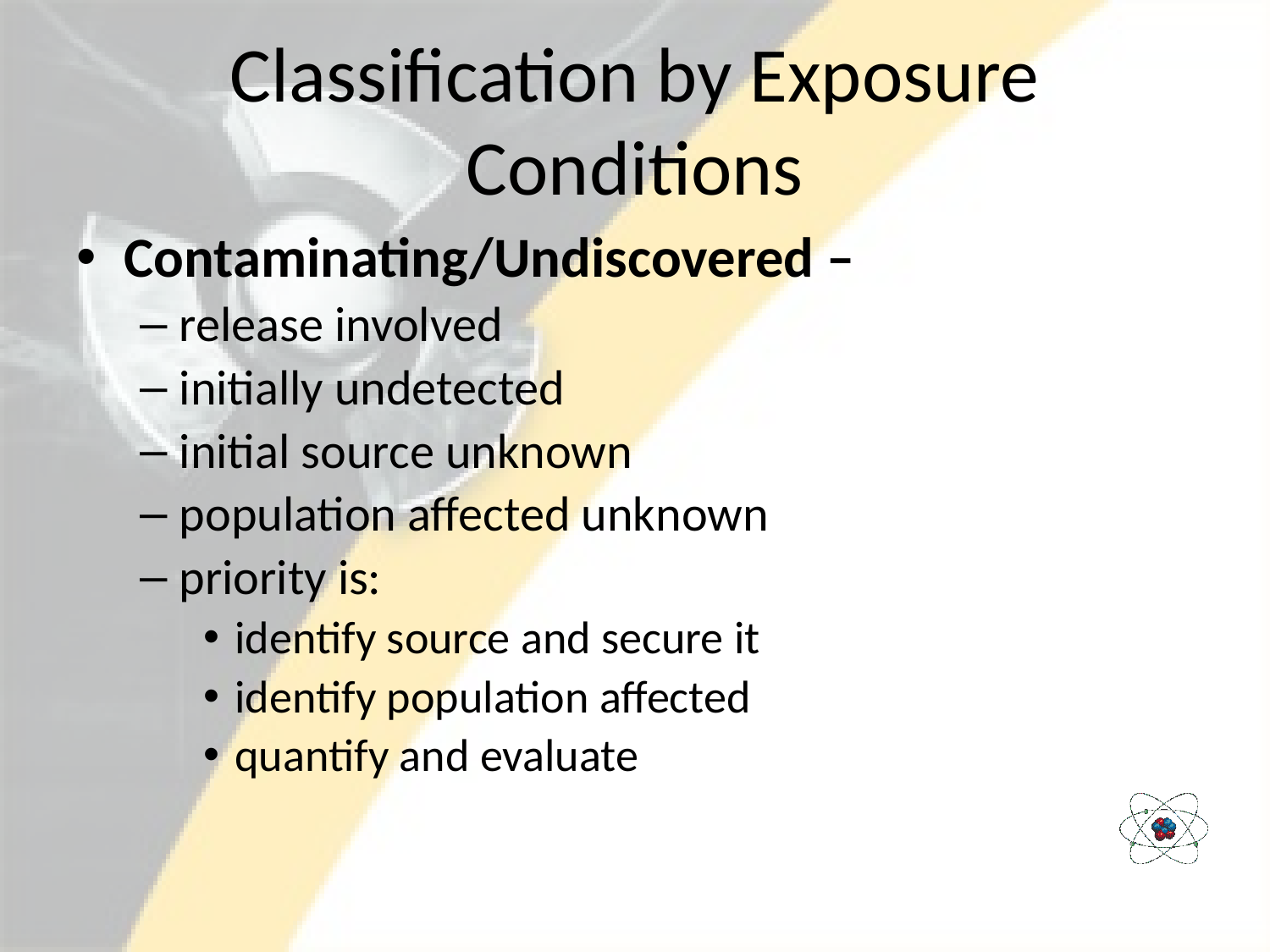

# Classification by Exposure Conditions
Contaminating/Undiscovered –
release involved
initially undetected
initial source unknown
population affected unknown
priority is:
identify source and secure it
identify population affected
quantify and evaluate